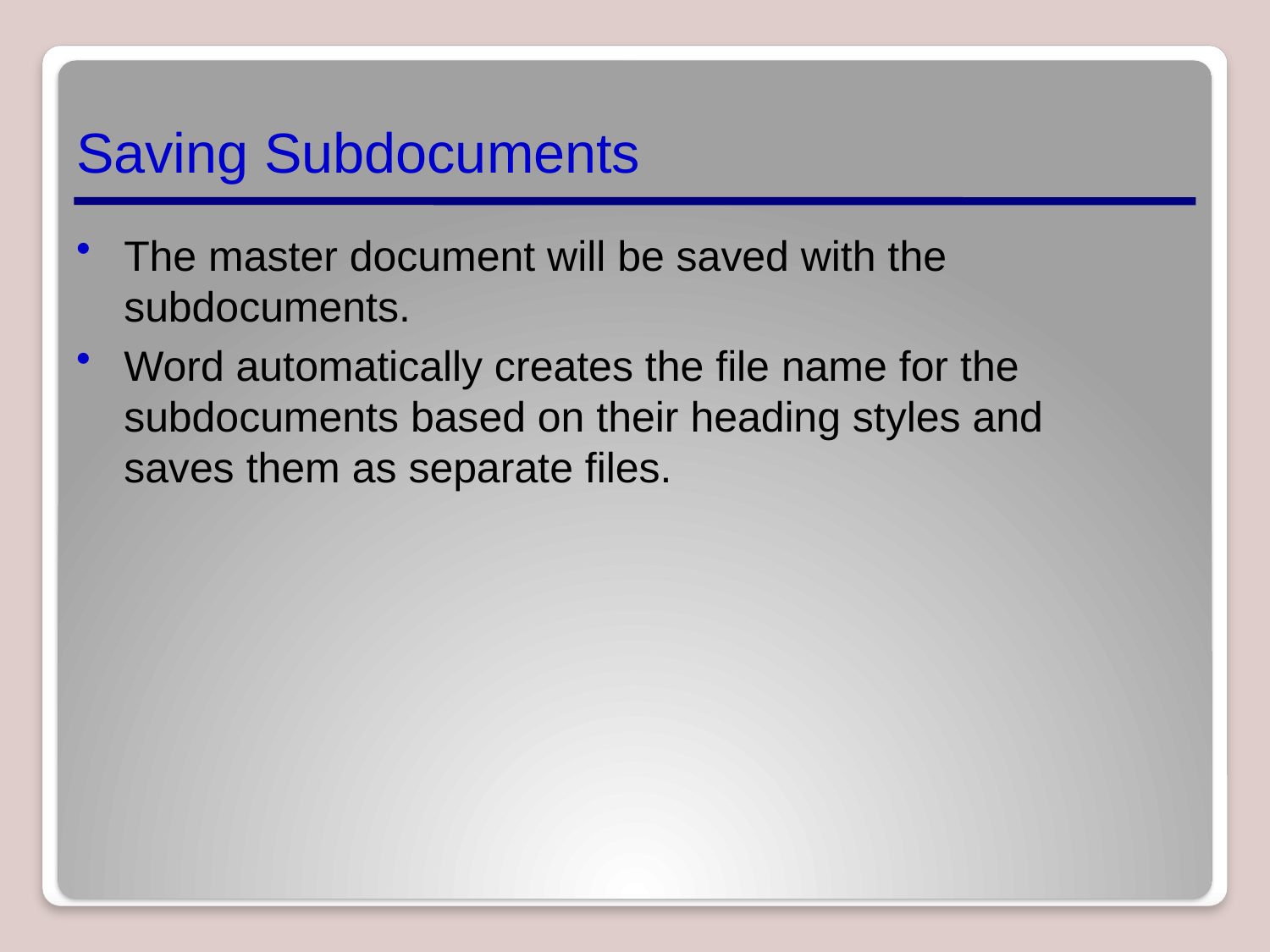

# Saving Subdocuments
The master document will be saved with the
subdocuments.
Word automatically creates the file name for the subdocuments based on their heading styles and
saves them as separate files.